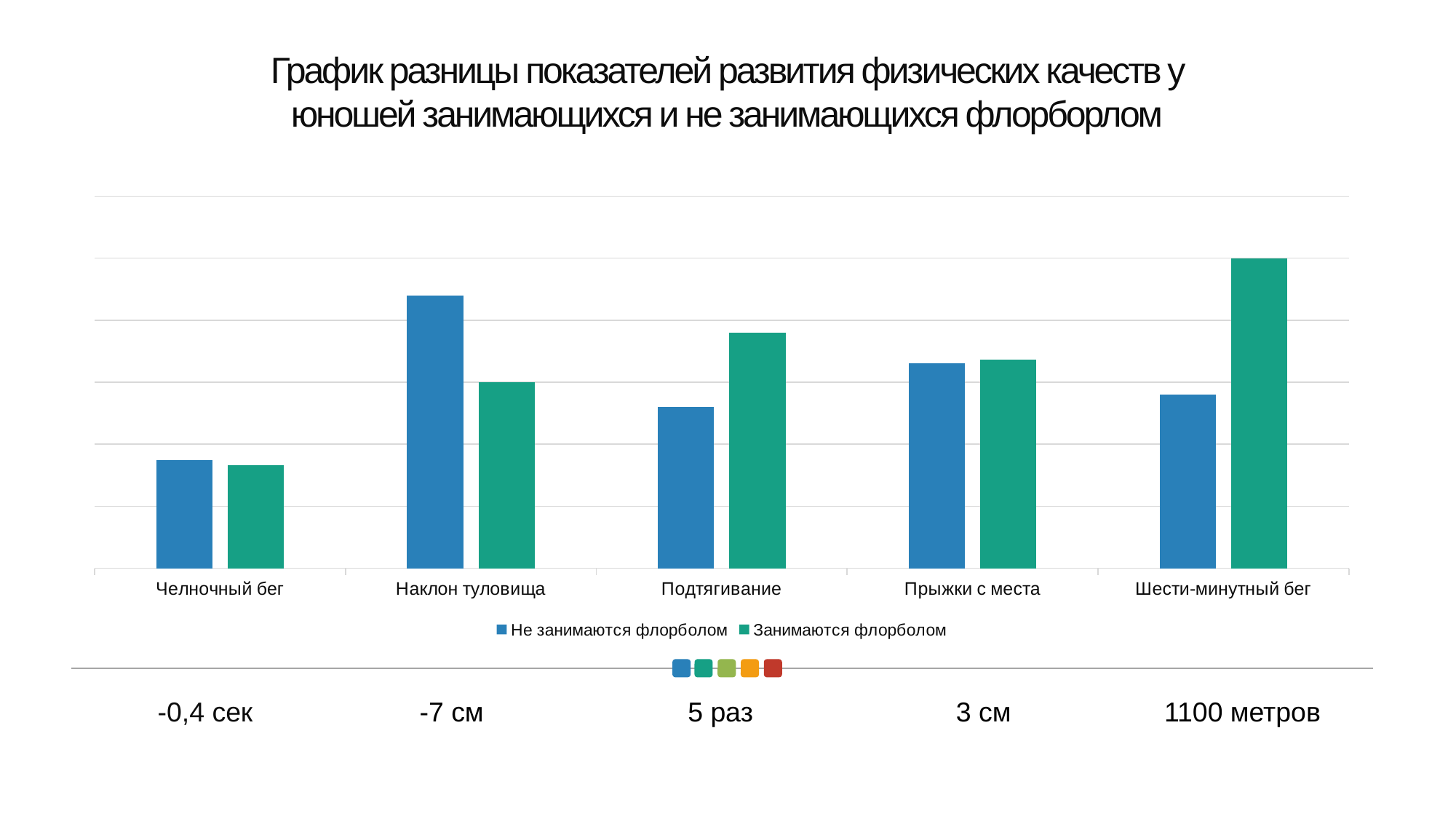

График разницы показателей развития физических качеств у юношей занимающихся и не занимающихся флорборлом

### Chart

| Category | Не занимаются флорболом | Занимаются флорболом |
|---|---|---|
| Челночный бег | 8.7 | 8.3 |
| Наклон туловища | 22.0 | 15.0 |
| Подтягивание | 13.0 | 19.0 |
| Прыжки с места | 16.5 | 16.8 |
| Шести-минутный бег | 14.0 | 25.0 |

-0,4 сек
-7 см
5 раз
3 см
1100 метров